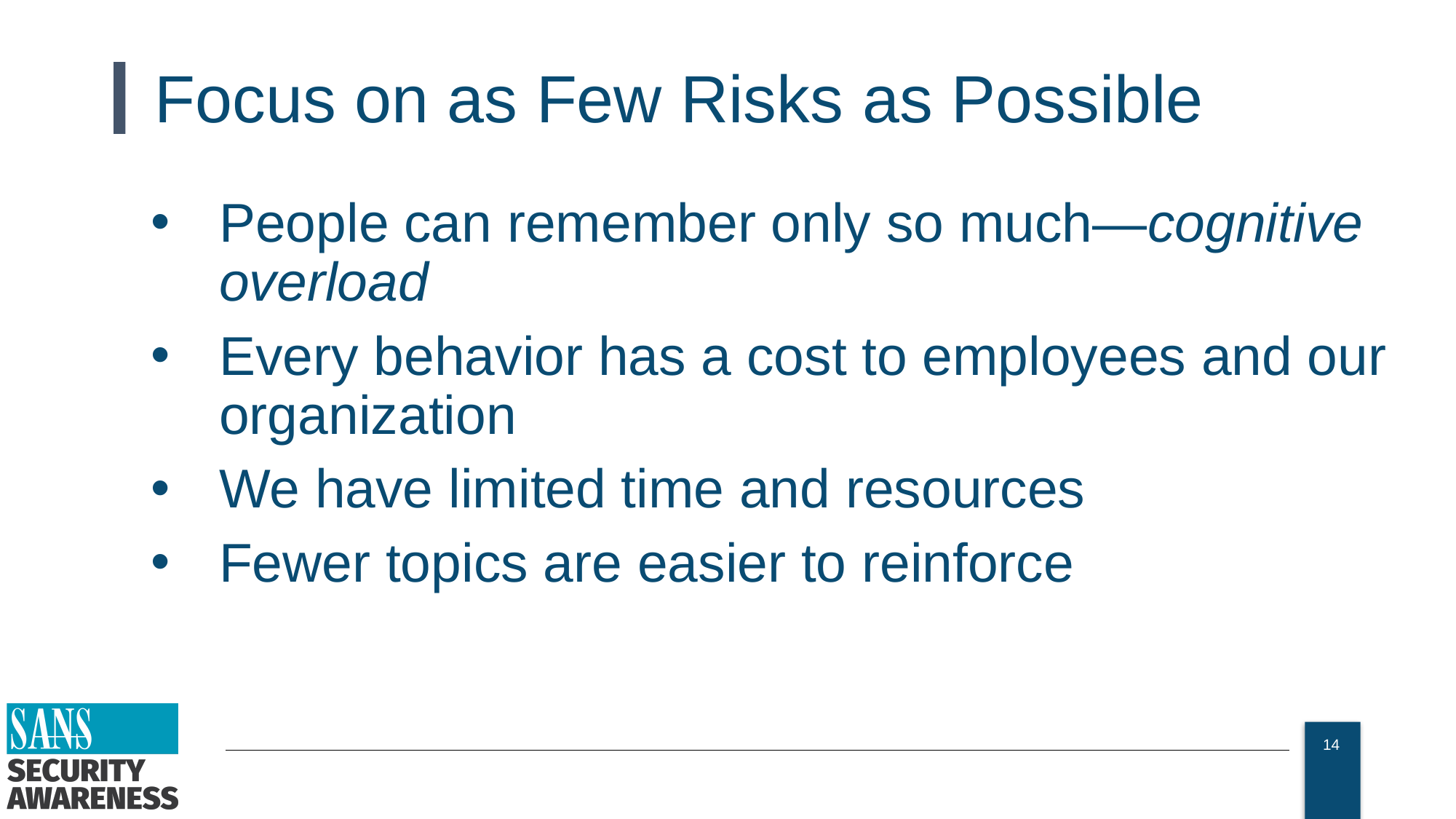

# Focus on as Few Risks as Possible
People can remember only so much—cognitive overload
Every behavior has a cost to employees and our organization
We have limited time and resources
Fewer topics are easier to reinforce

14